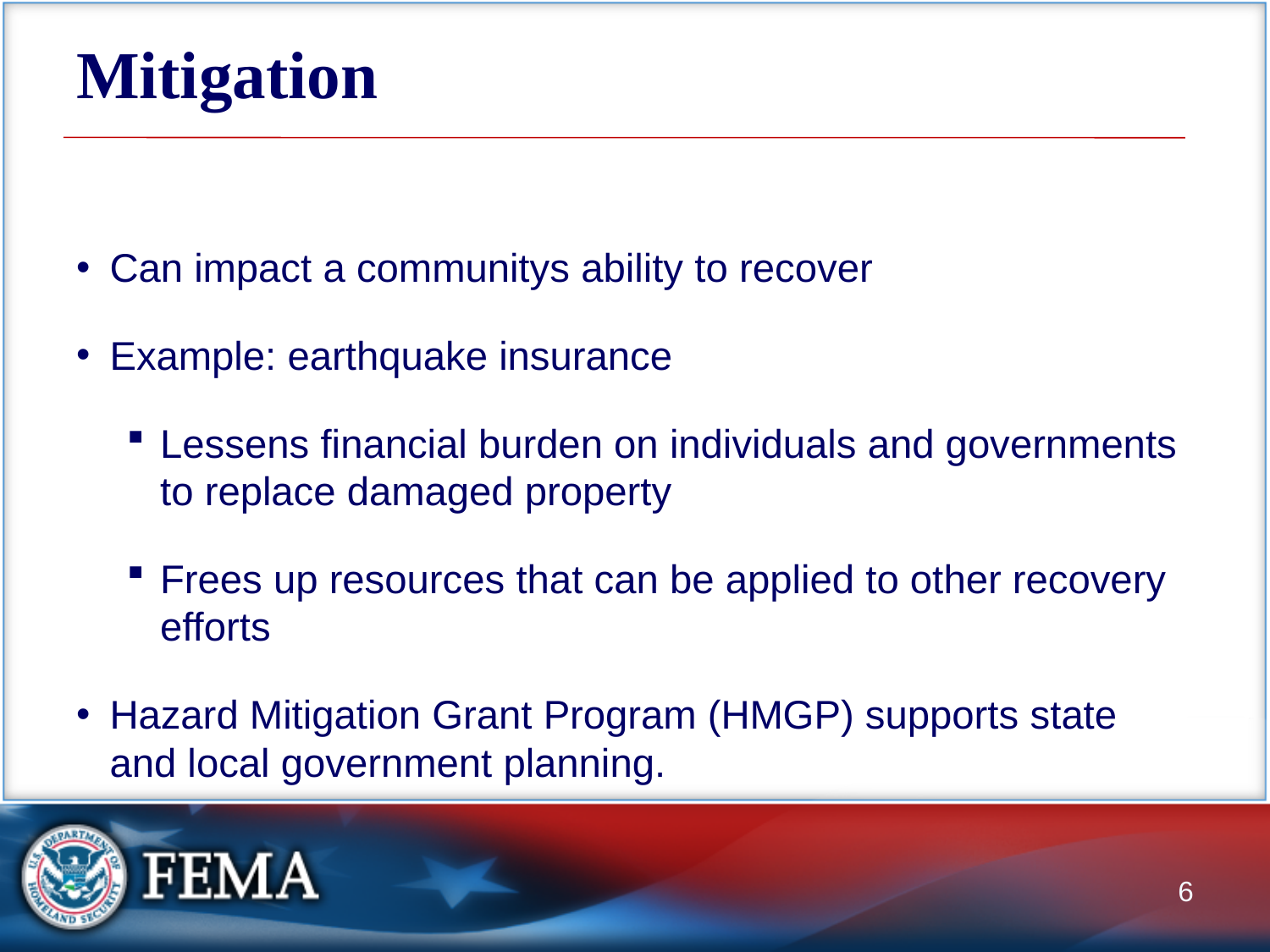

# Mitigation

Can impact a communitys ability to recover
Example: earthquake insurance
Lessens financial burden on individuals and governments to replace damaged property
Frees up resources that can be applied to other recovery efforts
Hazard Mitigation Grant Program (HMGP) supports state and local government planning.
6